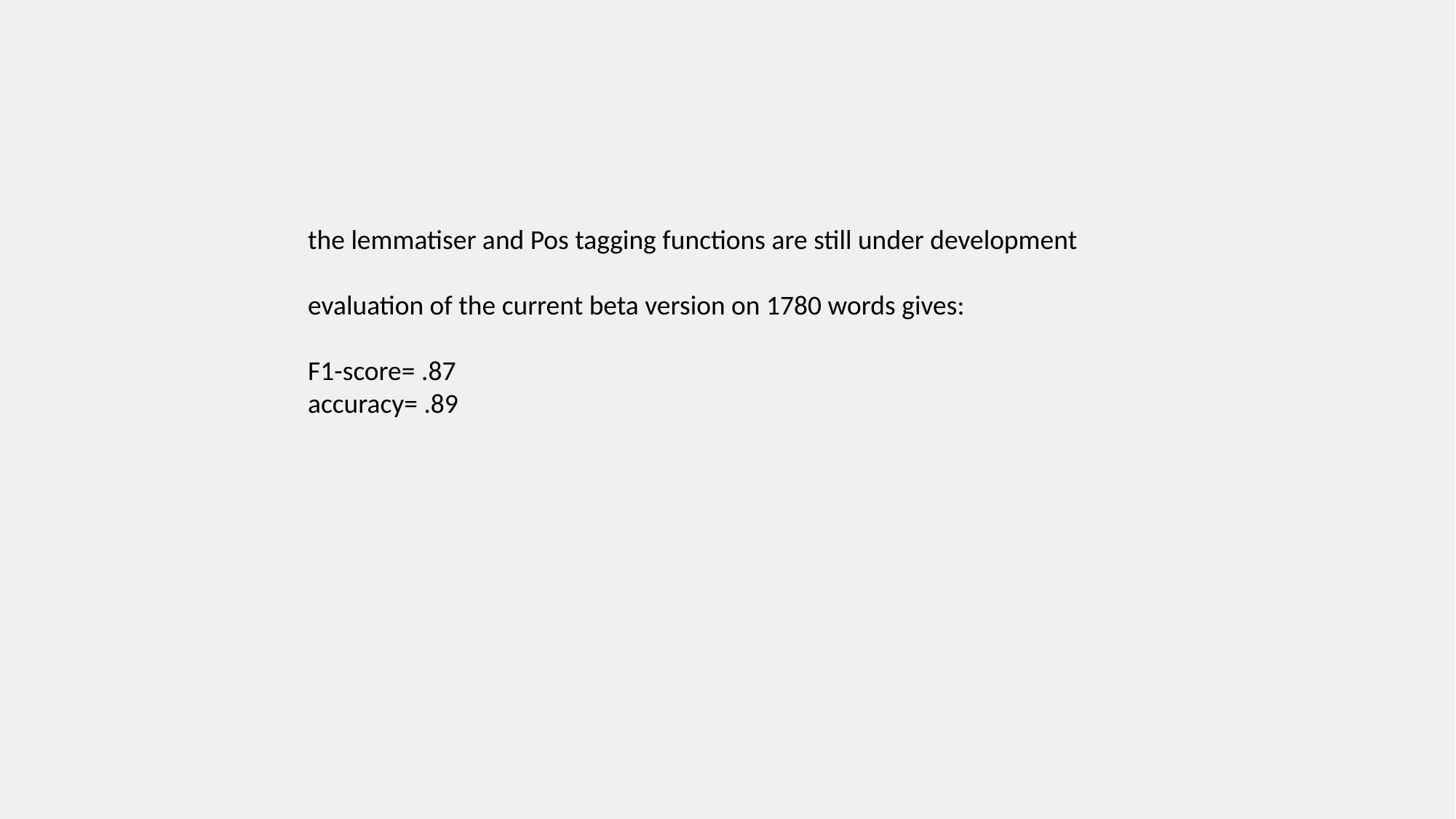

the lemmatiser and Pos tagging functions are still under development

evaluation of the current beta version on 1780 words gives:

F1-score= .87
accuracy= .89